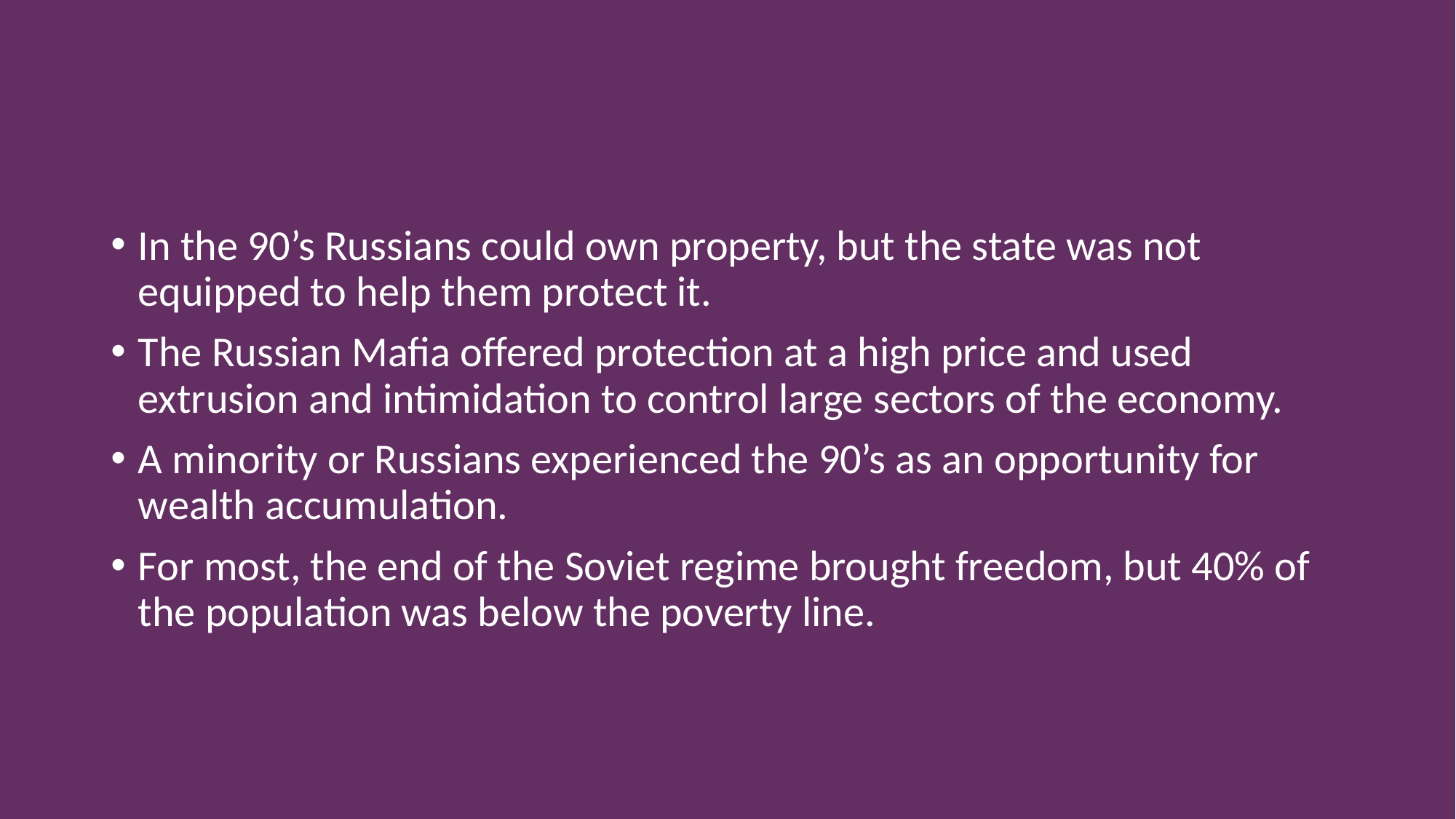

In the 90’s Russians could own property, but the state was not equipped to help them protect it.
The Russian Mafia offered protection at a high price and used extrusion and intimidation to control large sectors of the economy.
A minority or Russians experienced the 90’s as an opportunity for wealth accumulation.
For most, the end of the Soviet regime brought freedom, but 40% of the population was below the poverty line.